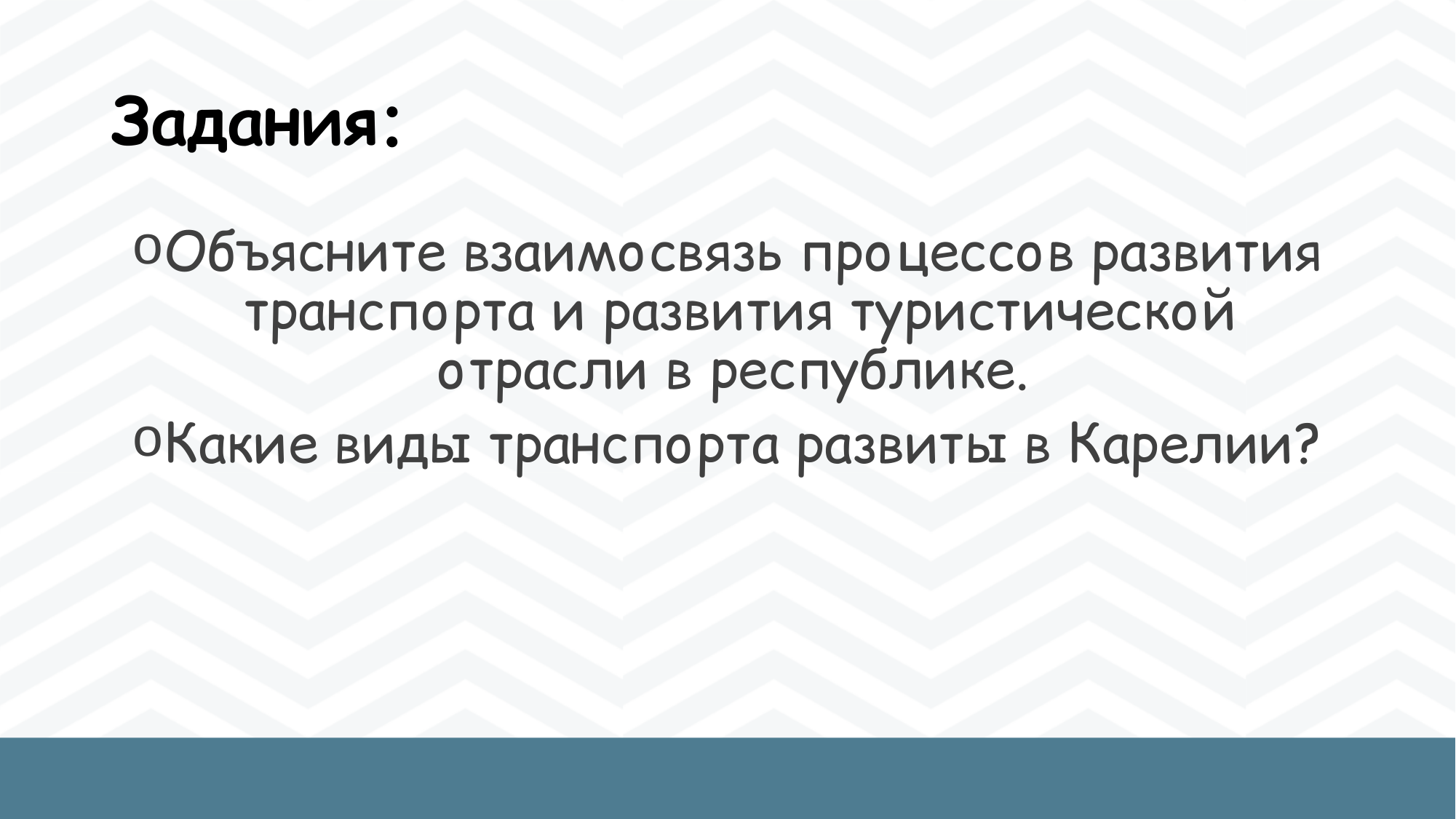

# Задания:
Объясните взаимосвязь процессов развития транспорта и развития туристической отрасли в республике.
Какие виды транспорта развиты в Карелии?